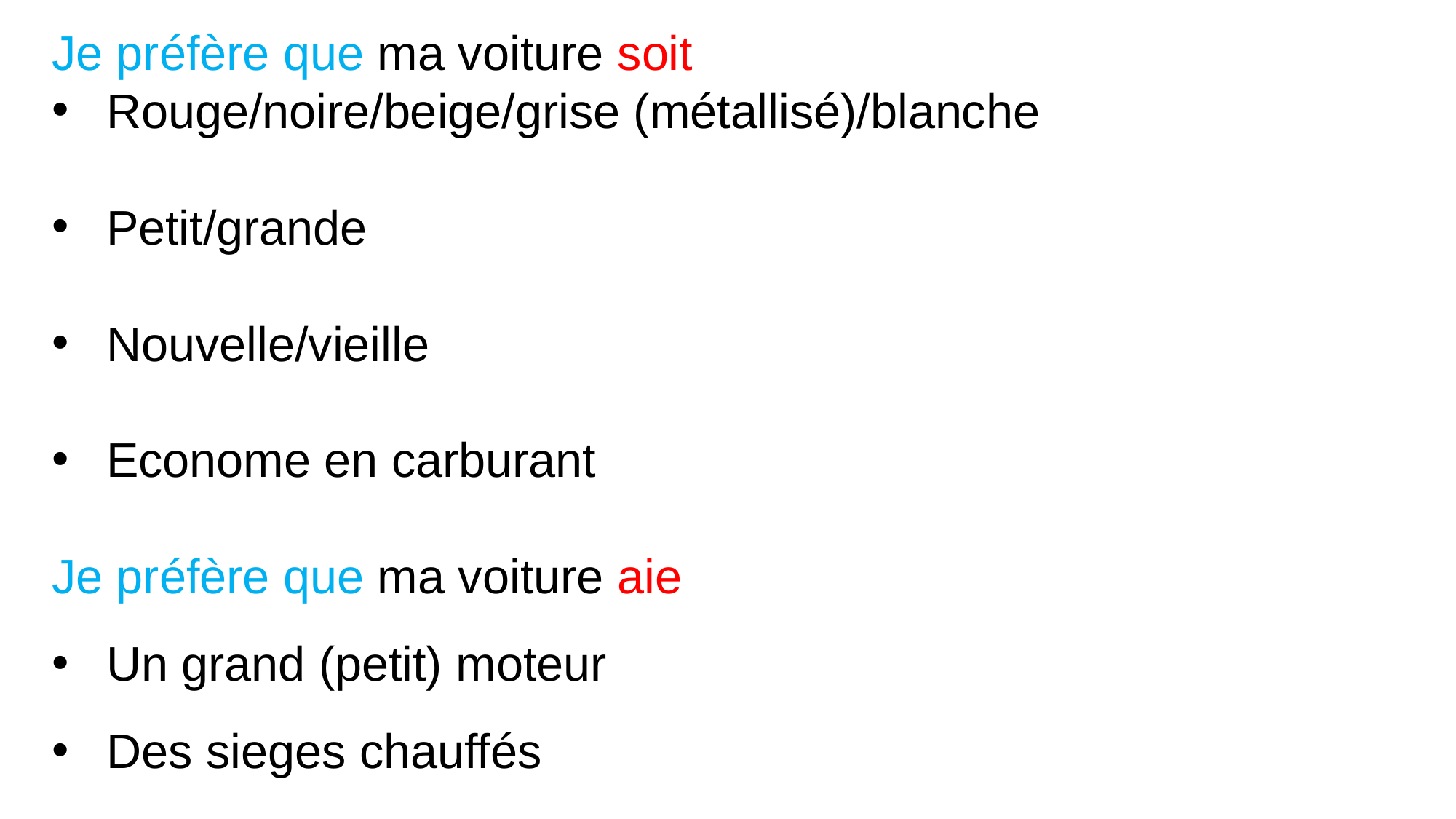

Je préfère que ma voiture soit
Rouge/noire/beige/grise (métallisé)/blanche

Petit/grande

Nouvelle/vieille

Econome en carburant

Je préfère que ma voiture aie
Un grand (petit) moteur
Des sieges chauffés